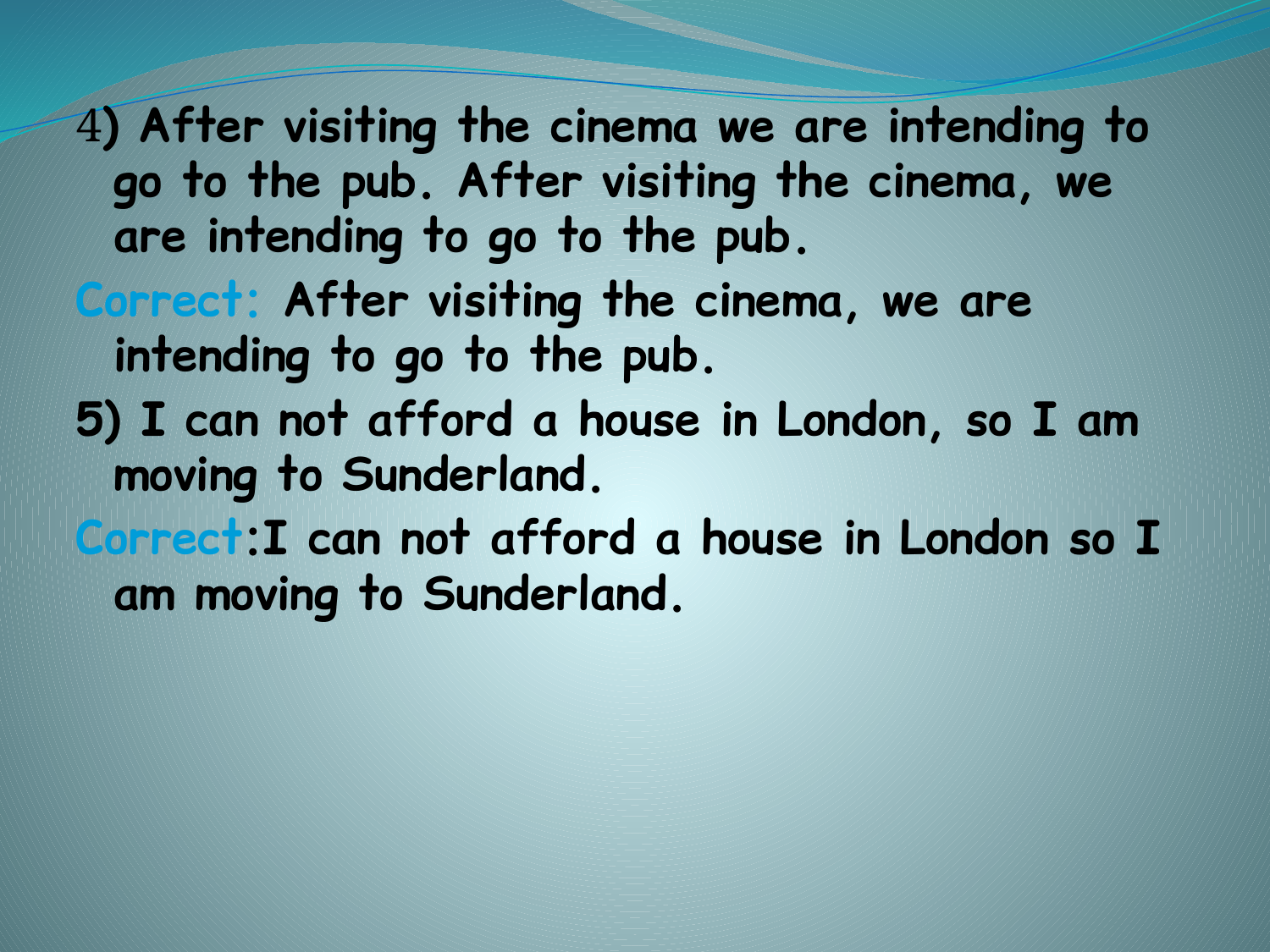

4) After visiting the cinema we are intending to go to the pub. After visiting the cinema, we are intending to go to the pub.
Correct: After visiting the cinema, we are intending to go to the pub.
5) I can not afford a house in London, so I am moving to Sunderland.
Correct:I can not afford a house in London so I am moving to Sunderland.